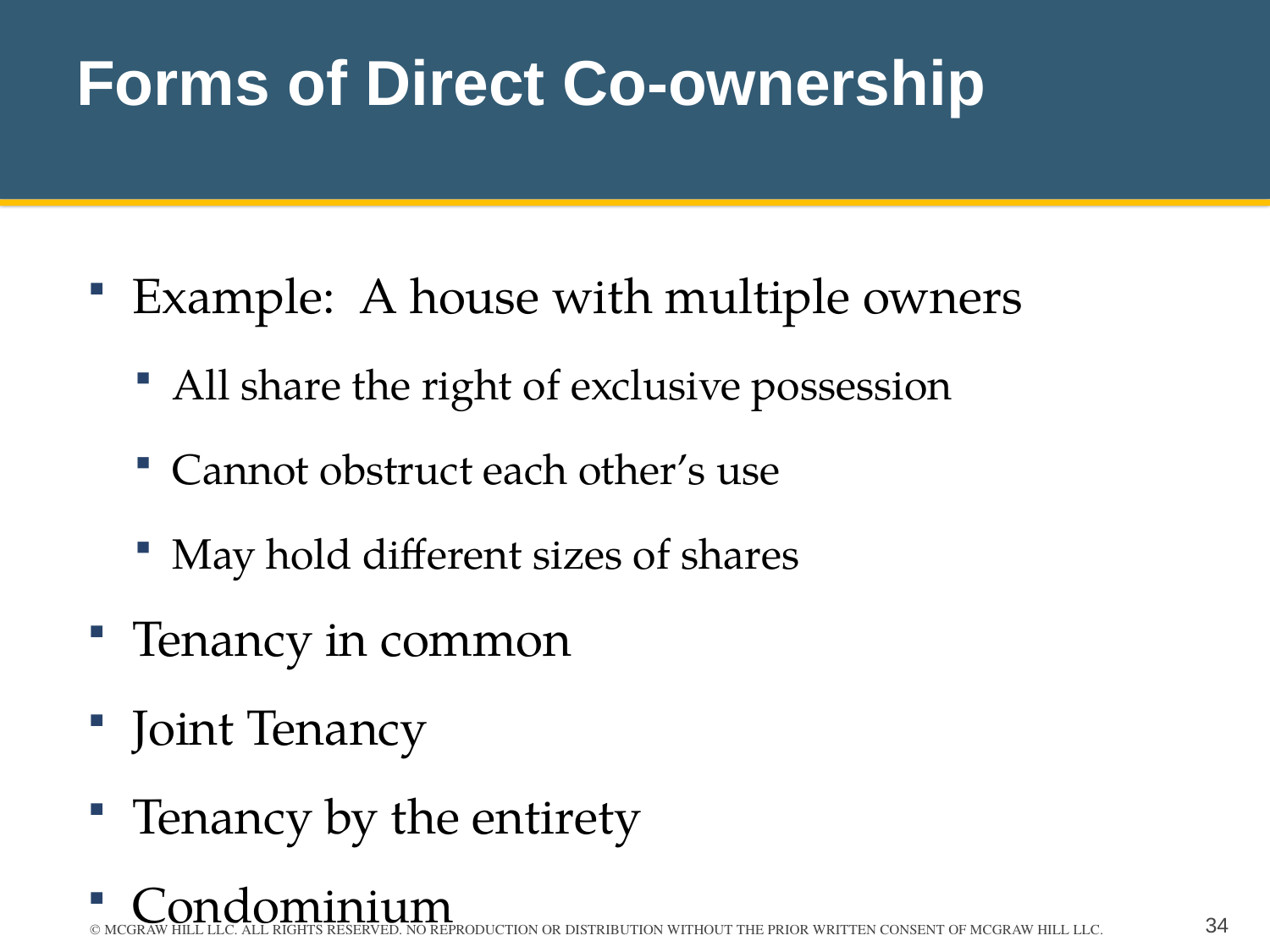

# Forms of Direct Co-ownership
Example:  A house with multiple owners
All share the right of exclusive possession
Cannot obstruct each other’s use
May hold different sizes of shares
Tenancy in common
Joint Tenancy
Tenancy by the entirety
Condominium
© MCGRAW HILL LLC. ALL RIGHTS RESERVED. NO REPRODUCTION OR DISTRIBUTION WITHOUT THE PRIOR WRITTEN CONSENT OF MCGRAW HILL LLC.
34